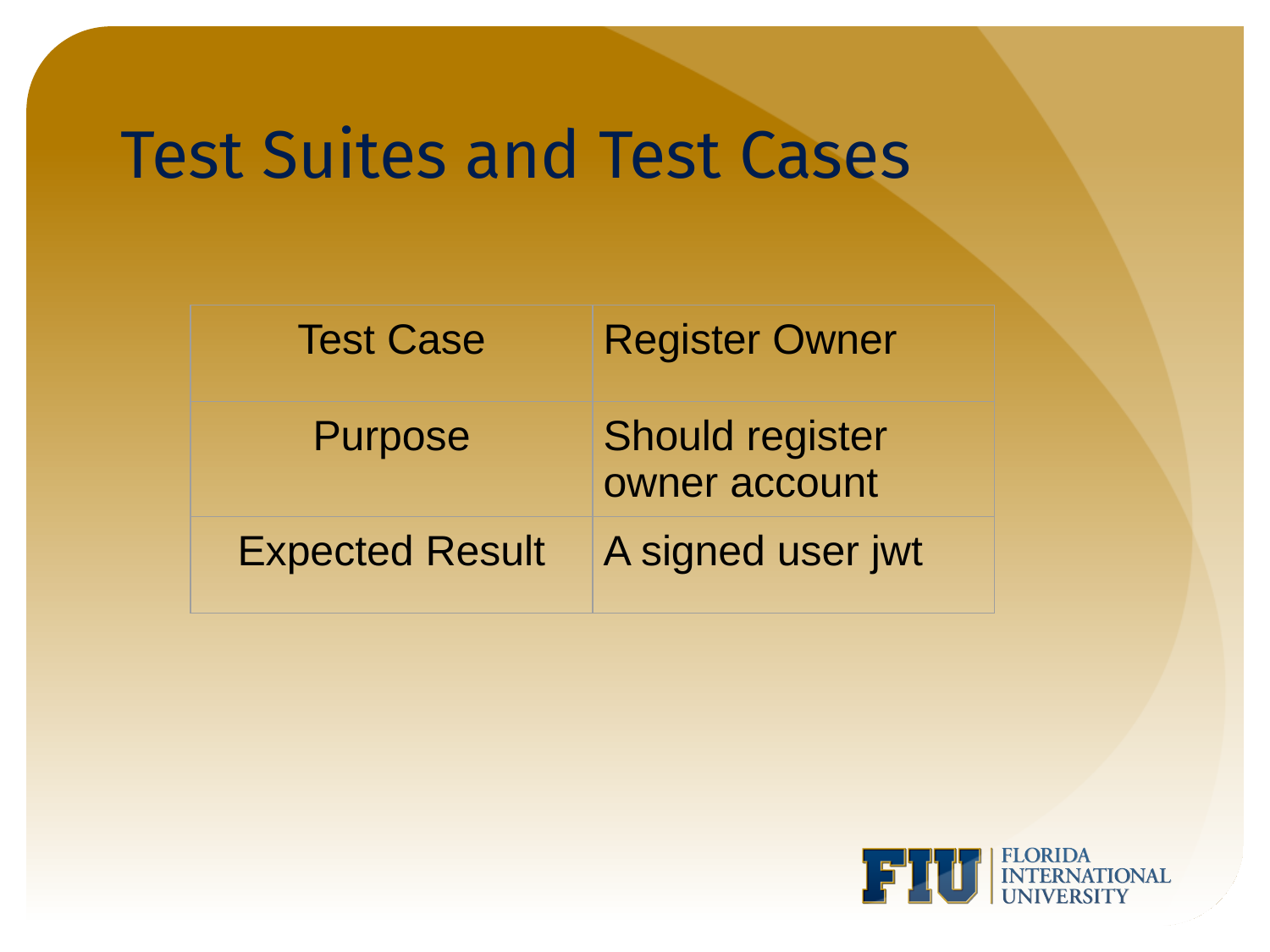

# Test Suites and Test Cases

| Test Case | Register Owner |
| --- | --- |
| Purpose | Should register owner account |
| Expected Result | A signed user jwt |